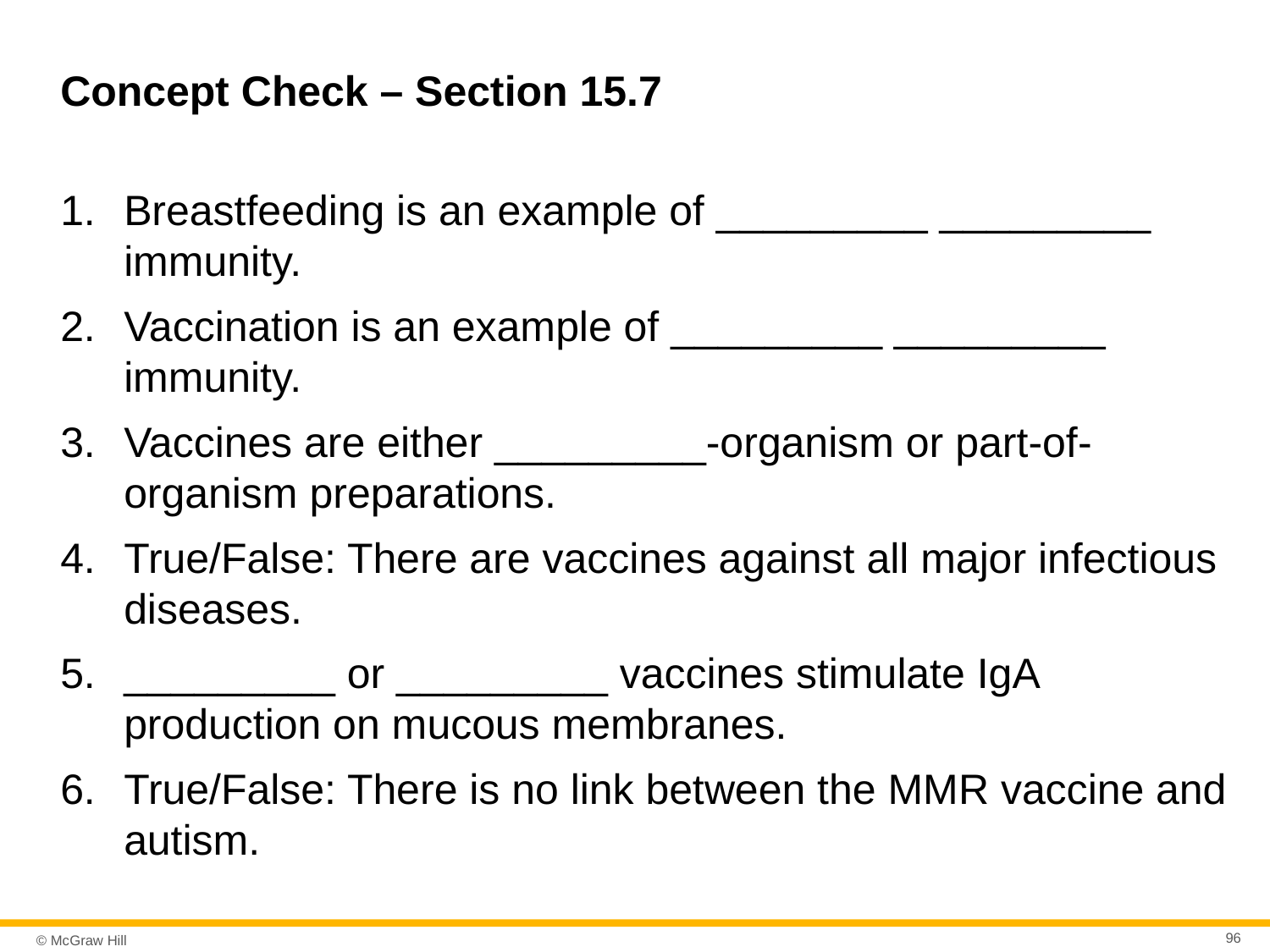

# Concept Check – Section 15.7
Breastfeeding is an example of _________ _________ immunity.
Vaccination is an example of _________ _________ immunity.
Vaccines are either _________-organism or part-of- organism preparations.
True/False: There are vaccines against all major infectious diseases.
_________ or _________ vaccines stimulate IgA production on mucous membranes.
True/False: There is no link between the MMR vaccine and autism.